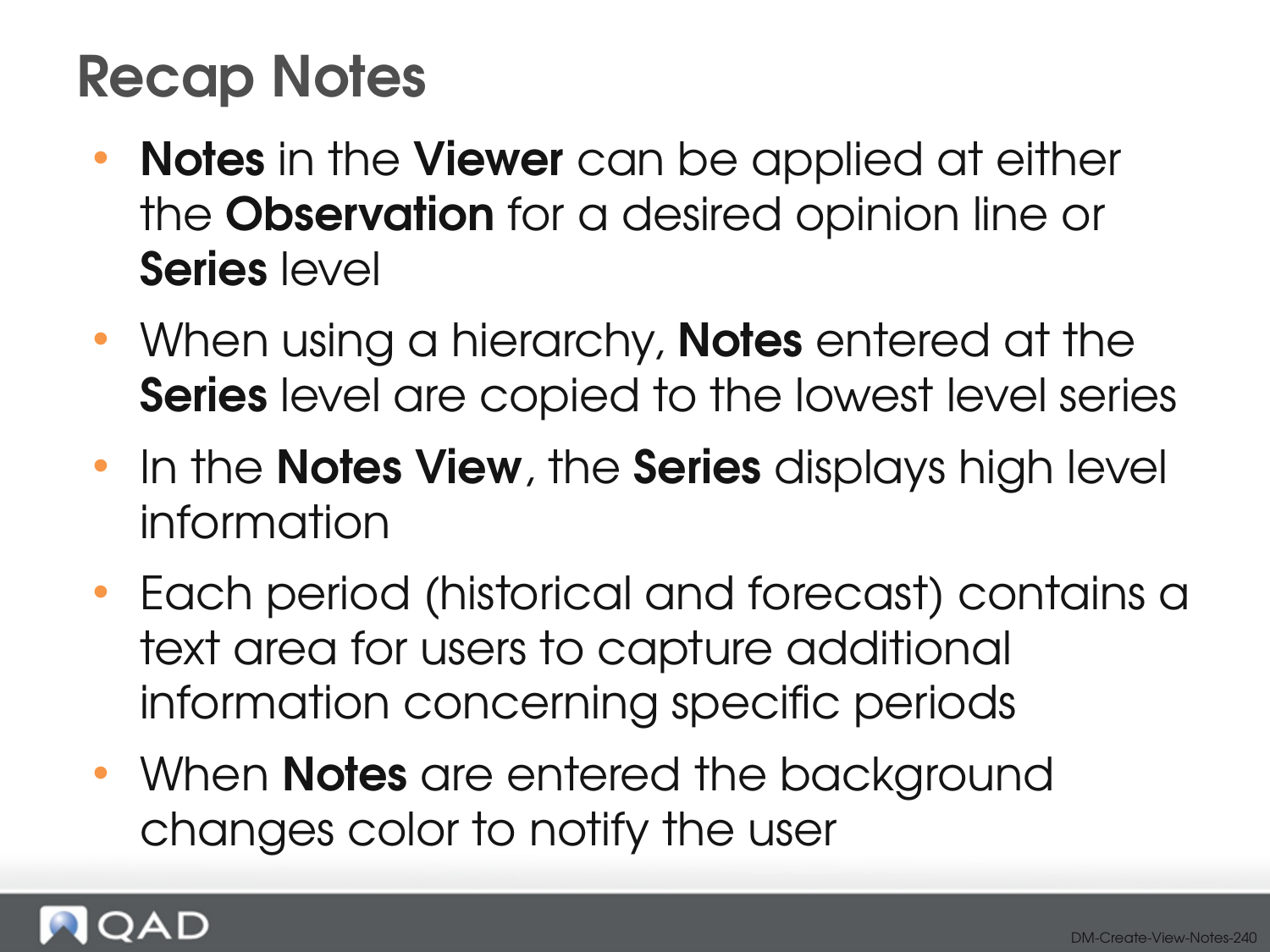

# Recap Notes
Notes in the Viewer can be applied at either the Observation for a desired opinion line or Series level
When using a hierarchy, Notes entered at the Series level are copied to the lowest level series
In the Notes View, the Series displays high level information
Each period (historical and forecast) contains a text area for users to capture additional information concerning specific periods
When Notes are entered the background changes color to notify the user

DM-Create-View-Notes-240